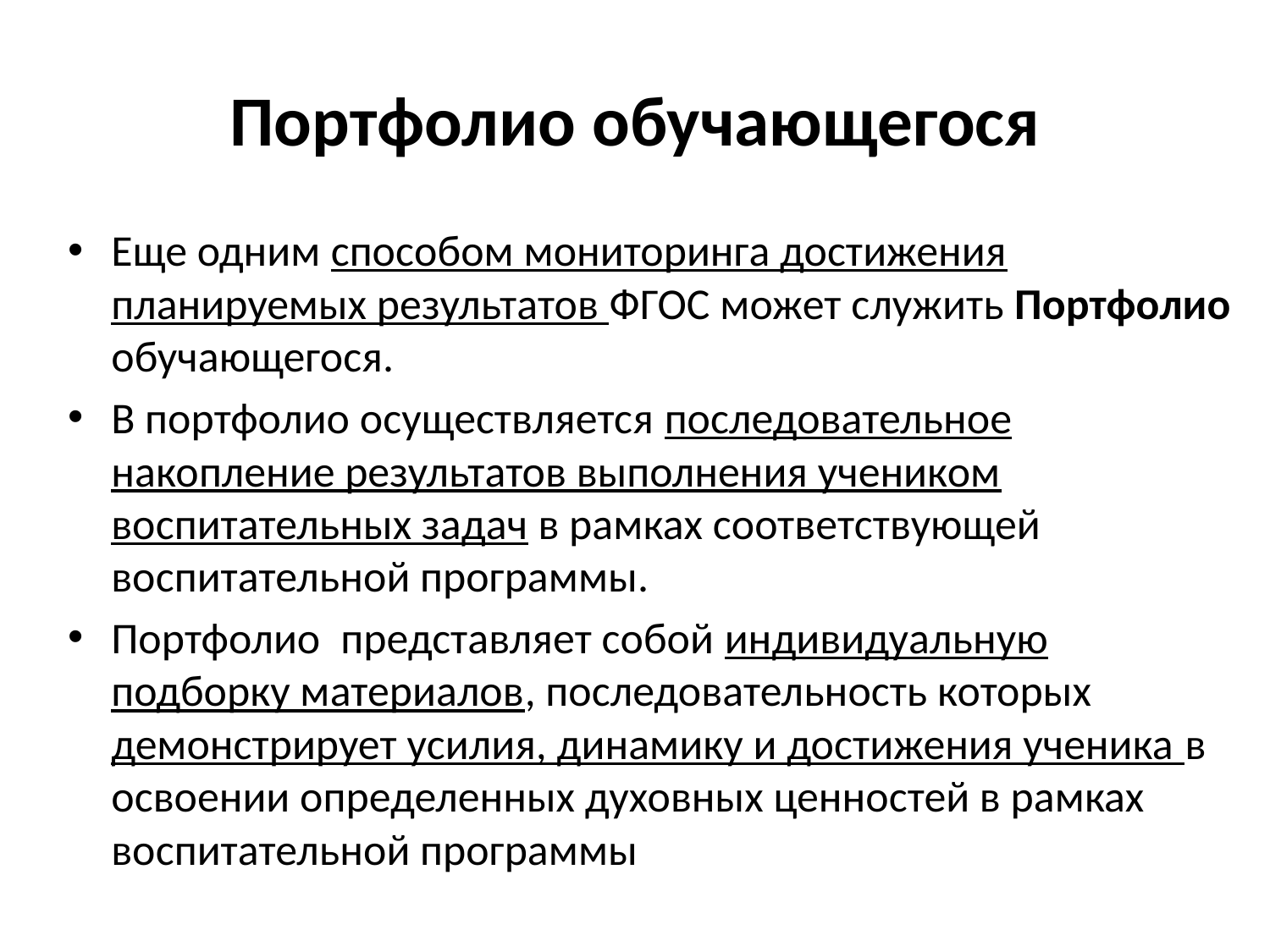

# Портфолио обучающегося
Еще одним способом мониторинга достижения планируемых результатов ФГОС может служить Портфолио обучающегося.
В портфолио осуществляется последовательное накопление результатов выполнения учеником воспитательных задач в рамках соответствующей воспитательной программы.
Портфолио  представляет собой индивидуальную подборку материалов, последовательность которых демонстрирует усилия, динамику и достижения ученика в освоении определенных духовных ценностей в рамках воспитательной программы